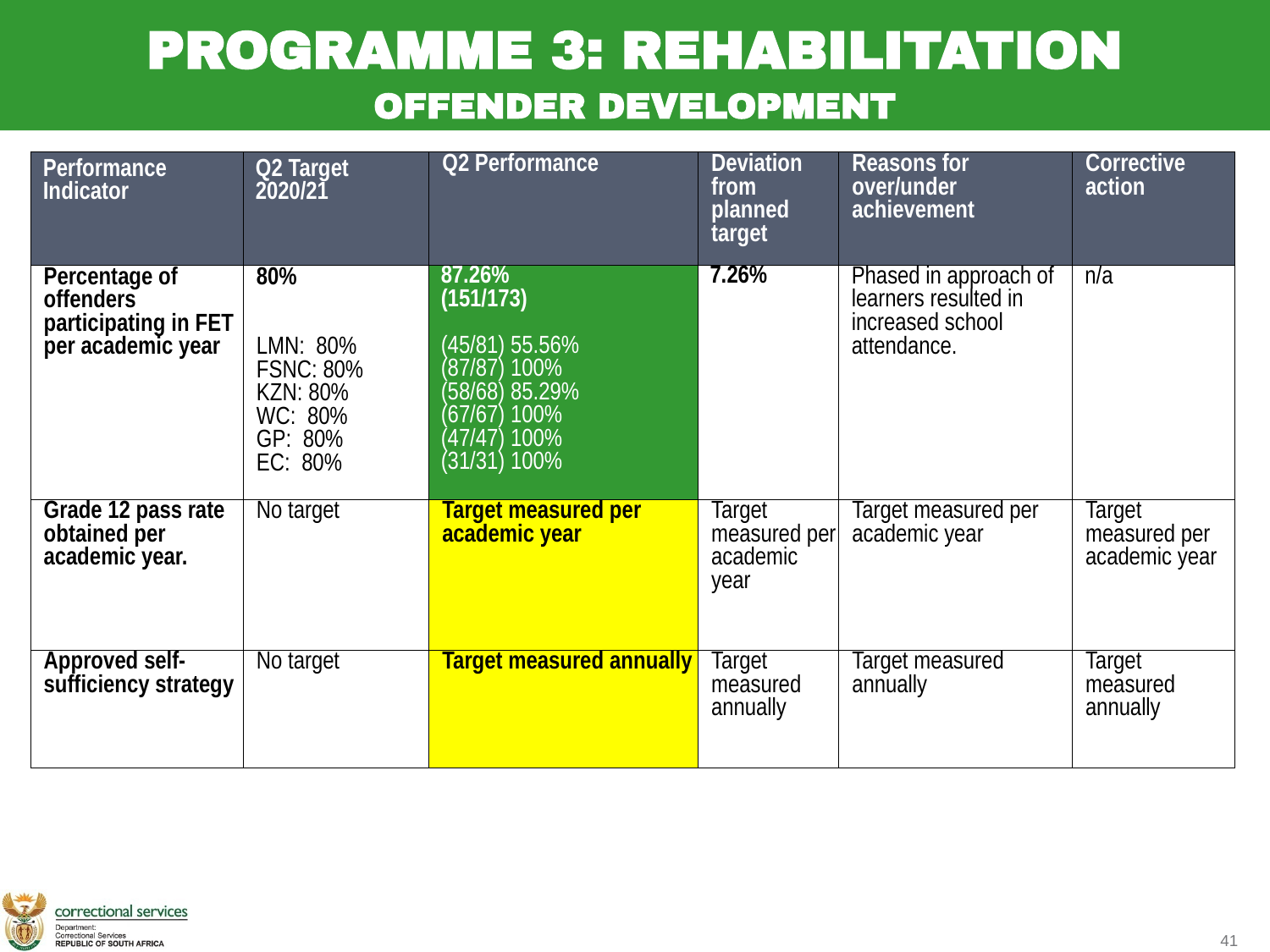

PROGRAMME 3: REHABILITATION
OFFENDER DEVELOPMENT
| Performance Indicator | Q2 Target 2020/21 | Q2 Performance | Deviation from planned target | Reasons for over/under achievement | Corrective action |
| --- | --- | --- | --- | --- | --- |
| Percentage of offenders participating in FET per academic year | 80% LMN: 80% FSNC: 80% KZN: 80% WC: 80% GP: 80% EC: 80% | 87.26% (151/173) (45/81) 55.56% (87/87) 100% (58/68) 85.29% (67/67) 100% (47/47) 100% (31/31) 100% | 7.26% | Phased in approach of learners resulted in increased school attendance. | n/a |
| Grade 12 pass rate obtained per academic year. | No target | Target measured per academic year | Target measured per academic year | Target measured per academic year | Target measured per academic year |
| Approved self-sufficiency strategy | No target | Target measured annually | Target measured annually | Target measured annually | Target measured annually |